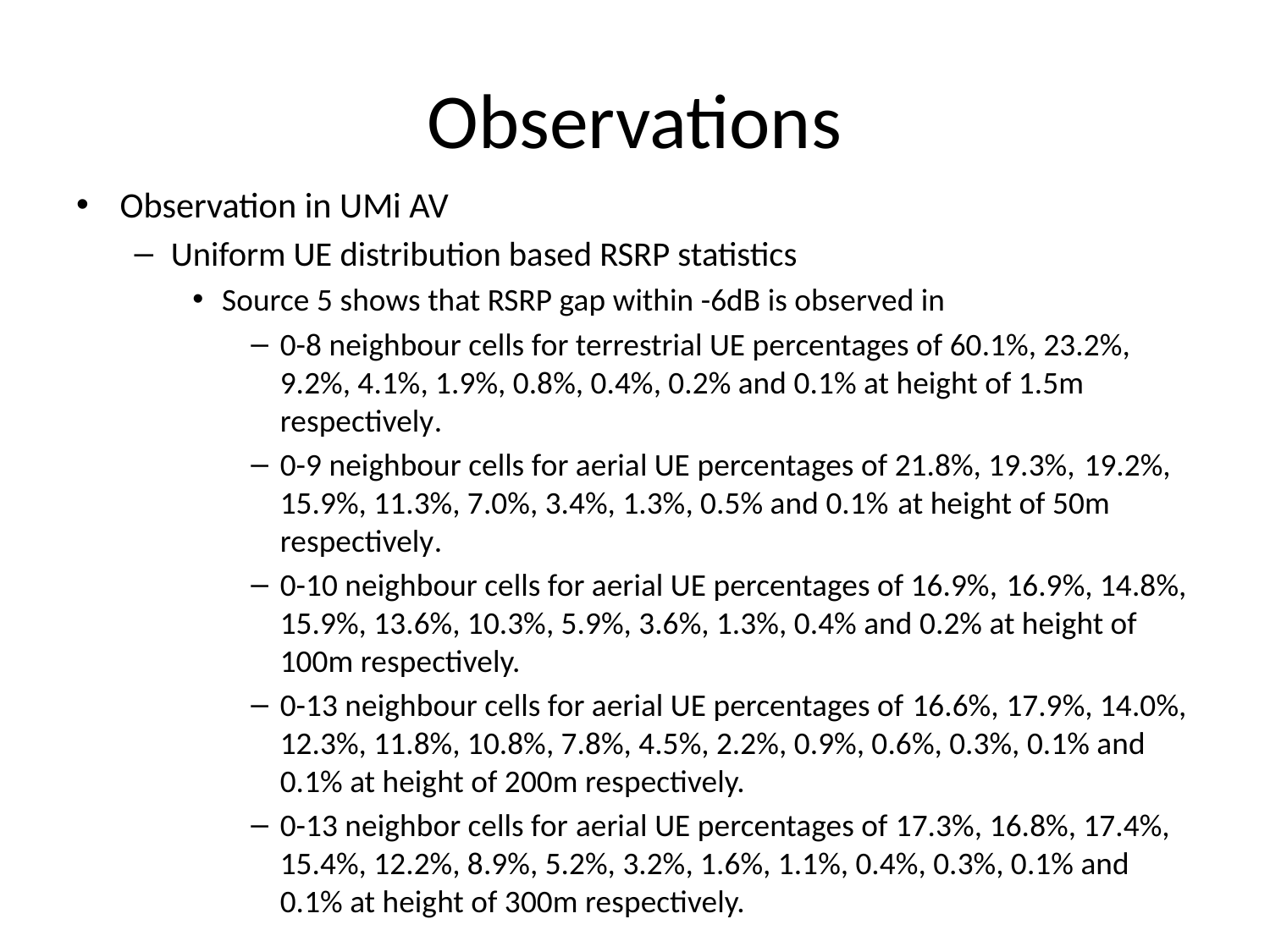

# Observations
Observation in UMi AV
Uniform UE distribution based RSRP statistics
Source 5 shows that RSRP gap within -6dB is observed in
0-8 neighbour cells for terrestrial UE percentages of 60.1%, 23.2%, 9.2%, 4.1%, 1.9%, 0.8%, 0.4%, 0.2% and 0.1% at height of 1.5m respectively.
0-9 neighbour cells for aerial UE percentages of 21.8%, 19.3%, 19.2%, 15.9%, 11.3%, 7.0%, 3.4%, 1.3%, 0.5% and 0.1% at height of 50m respectively.
0-10 neighbour cells for aerial UE percentages of 16.9%, 16.9%, 14.8%, 15.9%, 13.6%, 10.3%, 5.9%, 3.6%, 1.3%, 0.4% and 0.2% at height of 100m respectively.
0-13 neighbour cells for aerial UE percentages of 16.6%, 17.9%, 14.0%, 12.3%, 11.8%, 10.8%, 7.8%, 4.5%, 2.2%, 0.9%, 0.6%, 0.3%, 0.1% and 0.1% at height of 200m respectively.
0-13 neighbor cells for aerial UE percentages of 17.3%, 16.8%, 17.4%, 15.4%, 12.2%, 8.9%, 5.2%, 3.2%, 1.6%, 1.1%, 0.4%, 0.3%, 0.1% and 0.1% at height of 300m respectively.